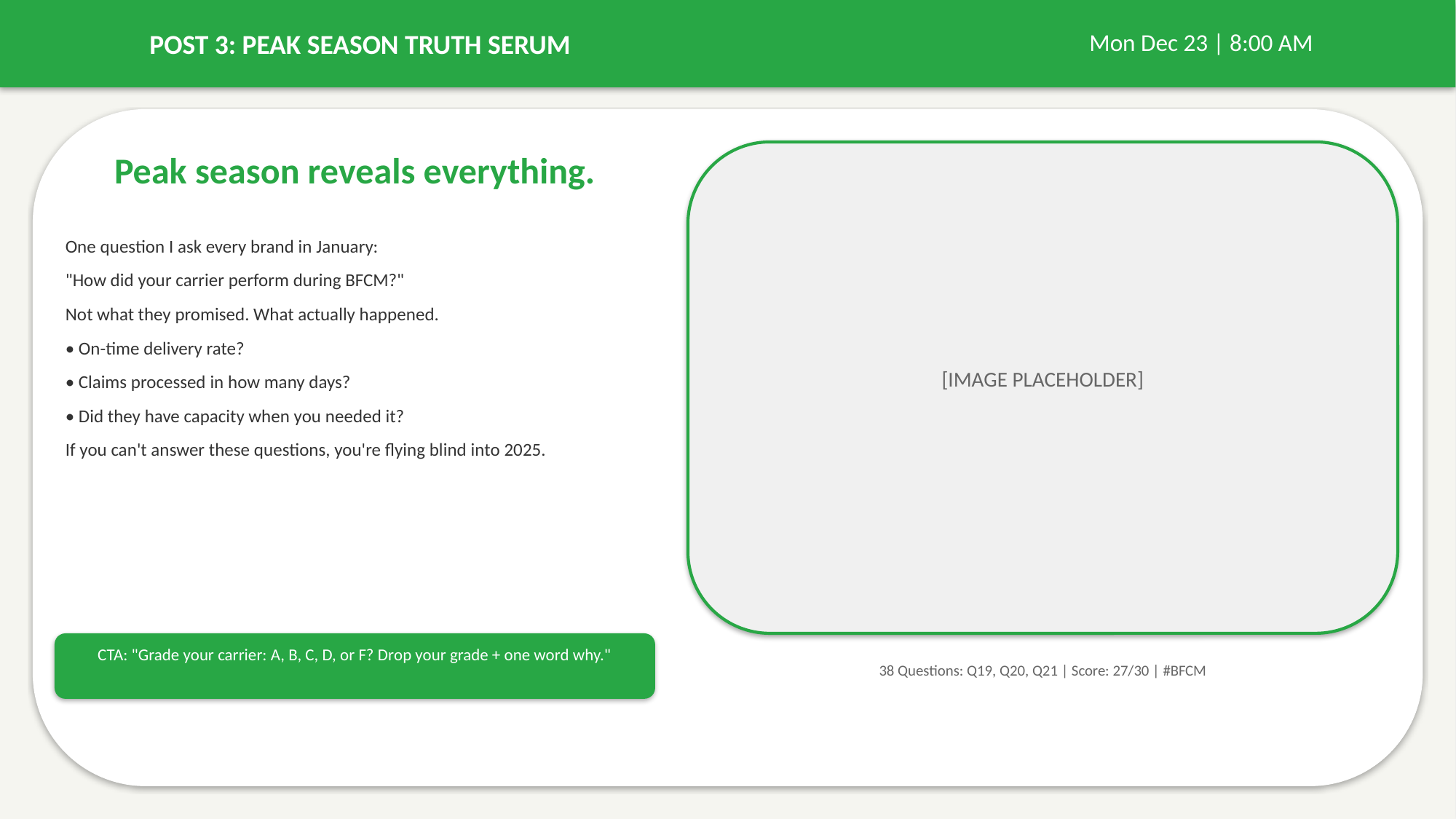

POST 3: PEAK SEASON TRUTH SERUM
Mon Dec 23 | 8:00 AM

Peak season reveals everything.

One question I ask every brand in January:
"How did your carrier perform during BFCM?"
Not what they promised. What actually happened.
• On-time delivery rate?
• Claims processed in how many days?
• Did they have capacity when you needed it?
If you can't answer these questions, you're flying blind into 2025.
[IMAGE PLACEHOLDER]

CTA: "Grade your carrier: A, B, C, D, or F? Drop your grade + one word why."
38 Questions: Q19, Q20, Q21 | Score: 27/30 | #BFCM